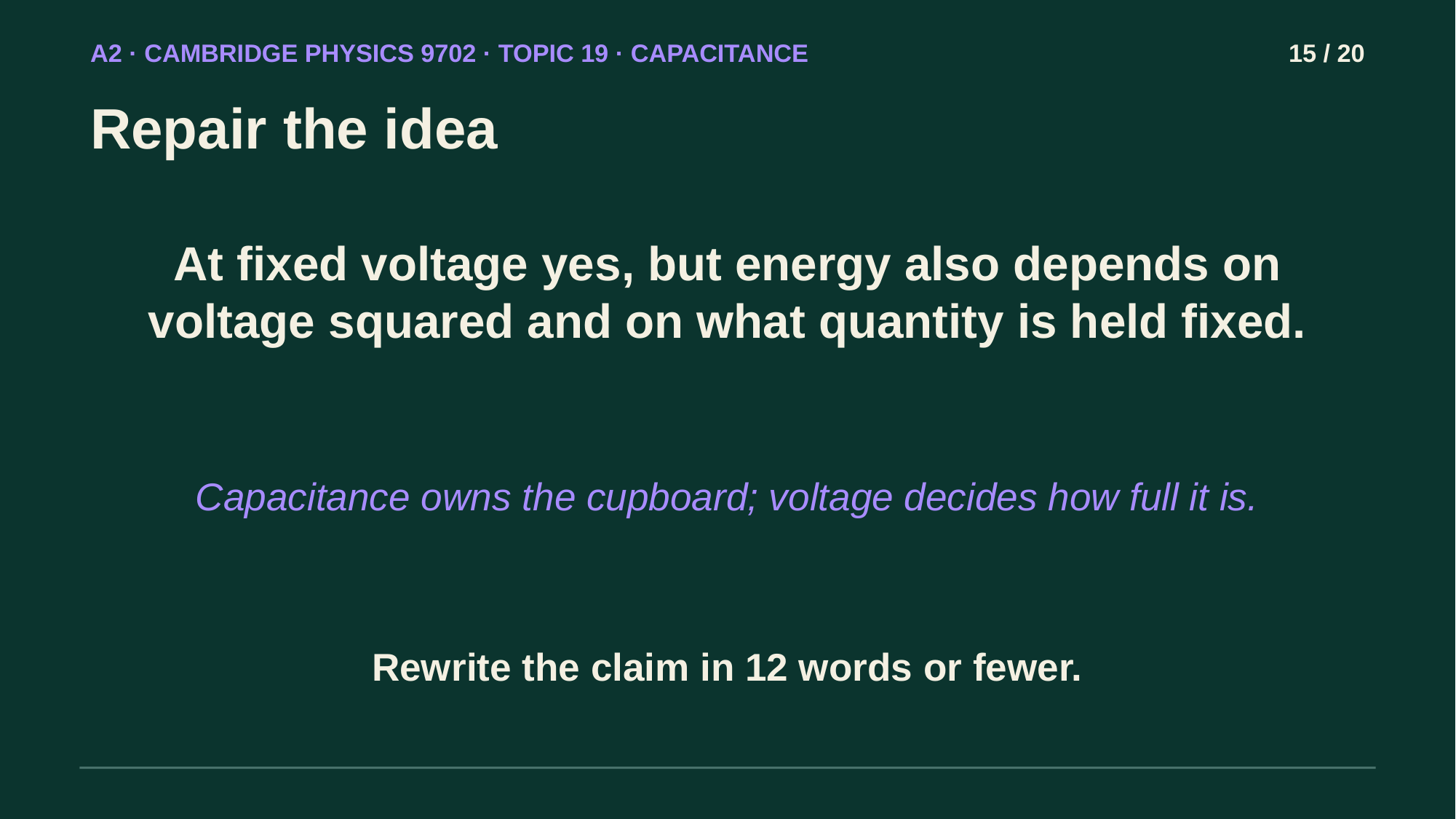

A2 · CAMBRIDGE PHYSICS 9702 · TOPIC 19 · CAPACITANCE
15 / 20
Repair the idea
At fixed voltage yes, but energy also depends on voltage squared and on what quantity is held fixed.
Capacitance owns the cupboard; voltage decides how full it is.
Rewrite the claim in 12 words or fewer.